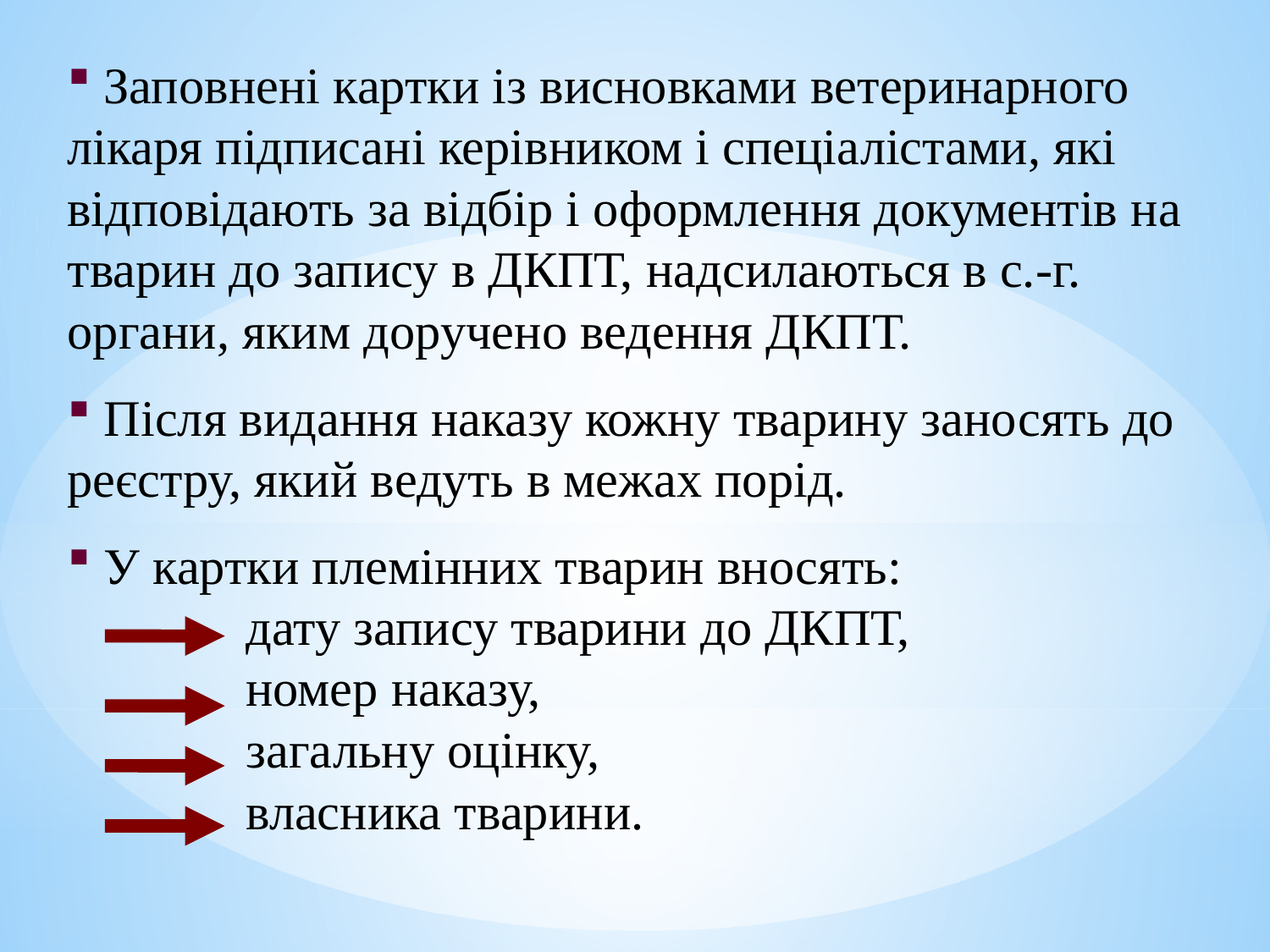

Заповнені картки із висновками ветеринарного лікаря підписані керівником і спеціалістами, які відповідають за відбір і оформлення документів на тварин до запису в ДКПТ, надсилаються в с.-г. органи, яким доручено ведення ДКПТ.
 Після видання наказу кожну тварину заносять до реєстру, який ведуть в межах порід.
 У картки племінних тварин вносять:				    дату запису тварини до ДКПТ, 	           	 	    номер наказу, 	           				 	    загальну оцінку, 				 	 	    власника тварини.